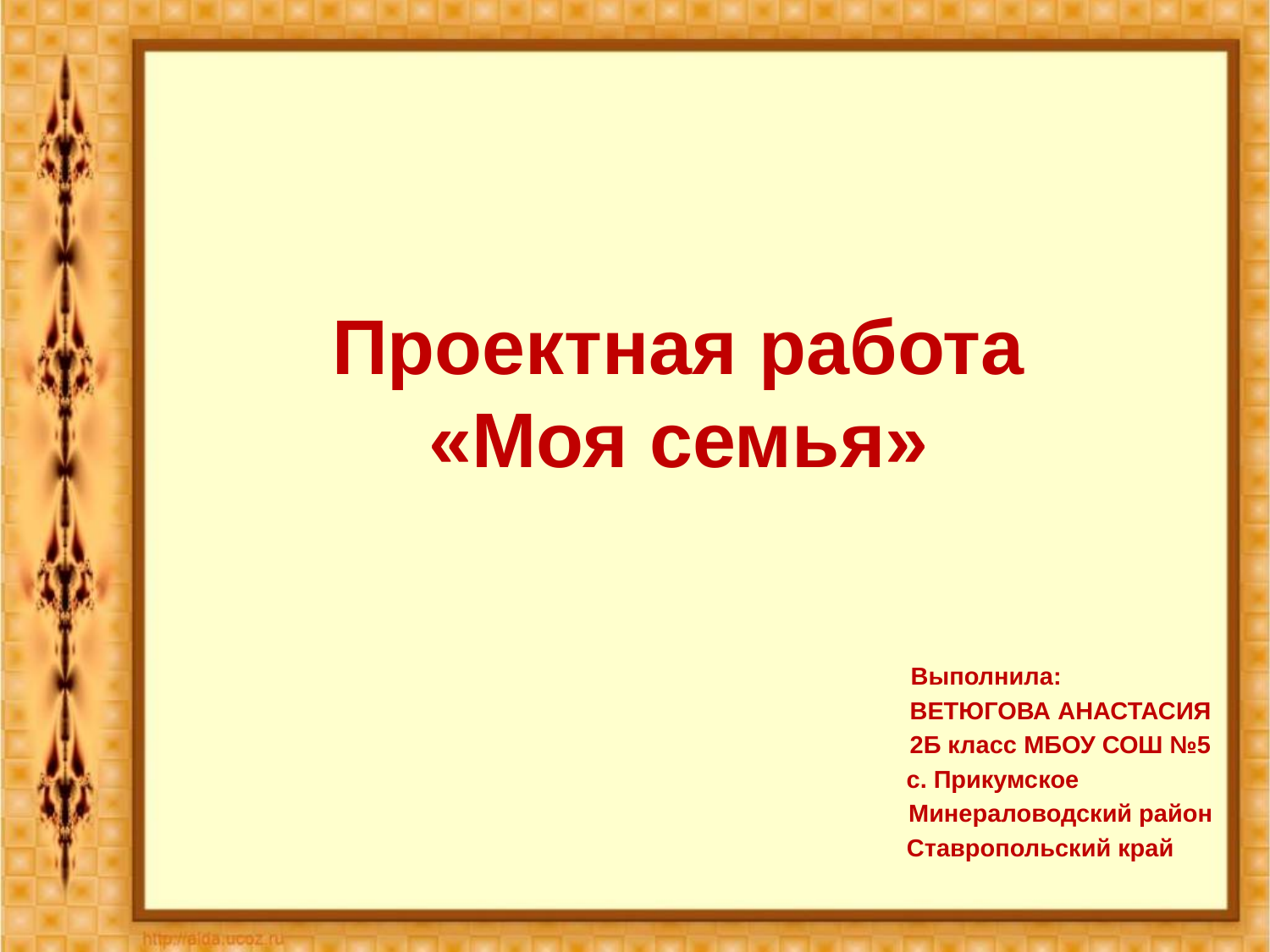

# Проектная работа «Моя семья»
Выполнила:
                      ВЕТЮГОВА АНАСТАСИЯ
                      2Б класс МБОУ СОШ №5
   с. Прикумское
                      Минераловодский район
                Ставропольский край